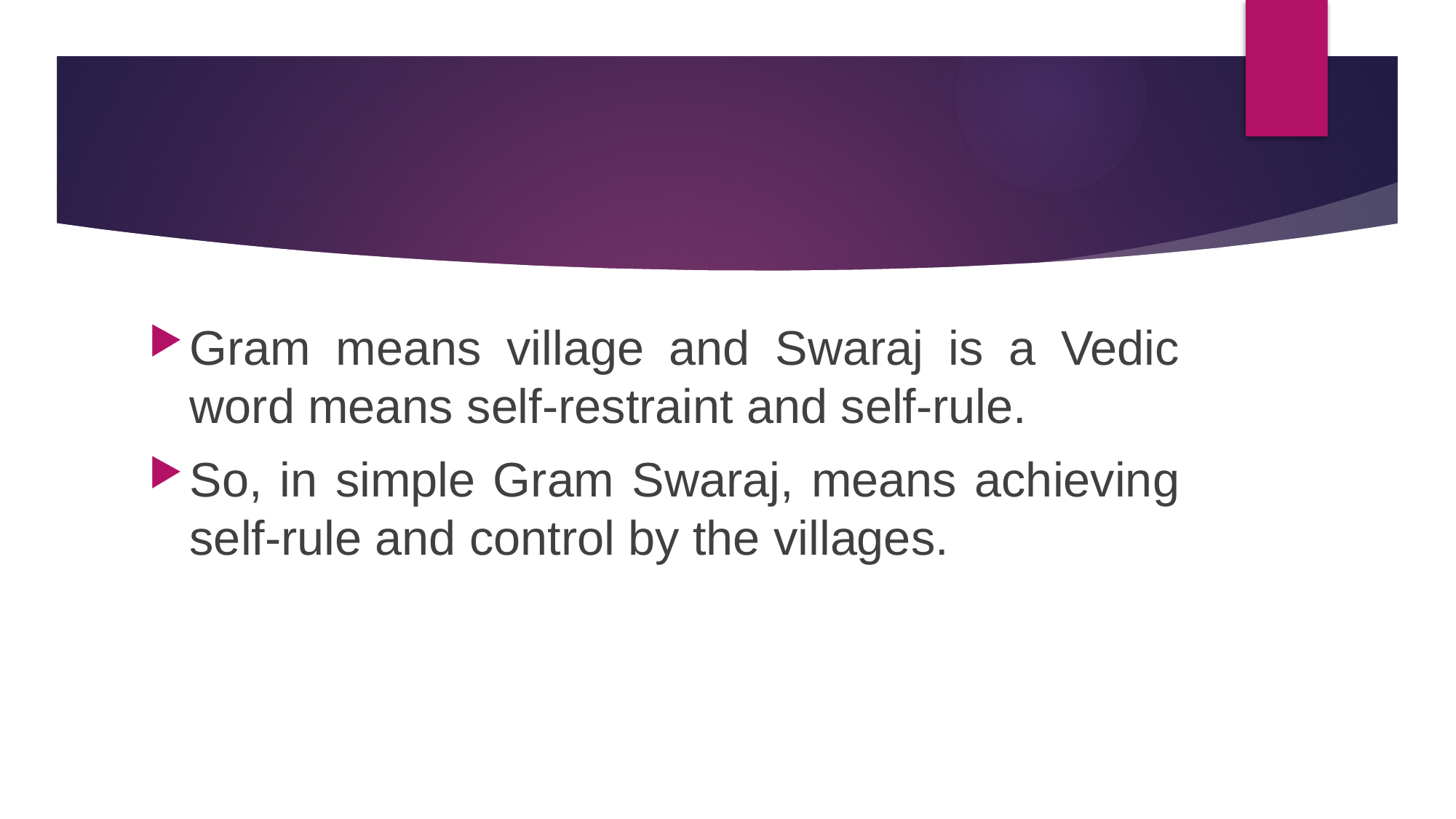

Gram means village and Swaraj is a Vedic word means self-restraint and self-rule.
So, in simple Gram Swaraj, means achieving self-rule and control by the villages.